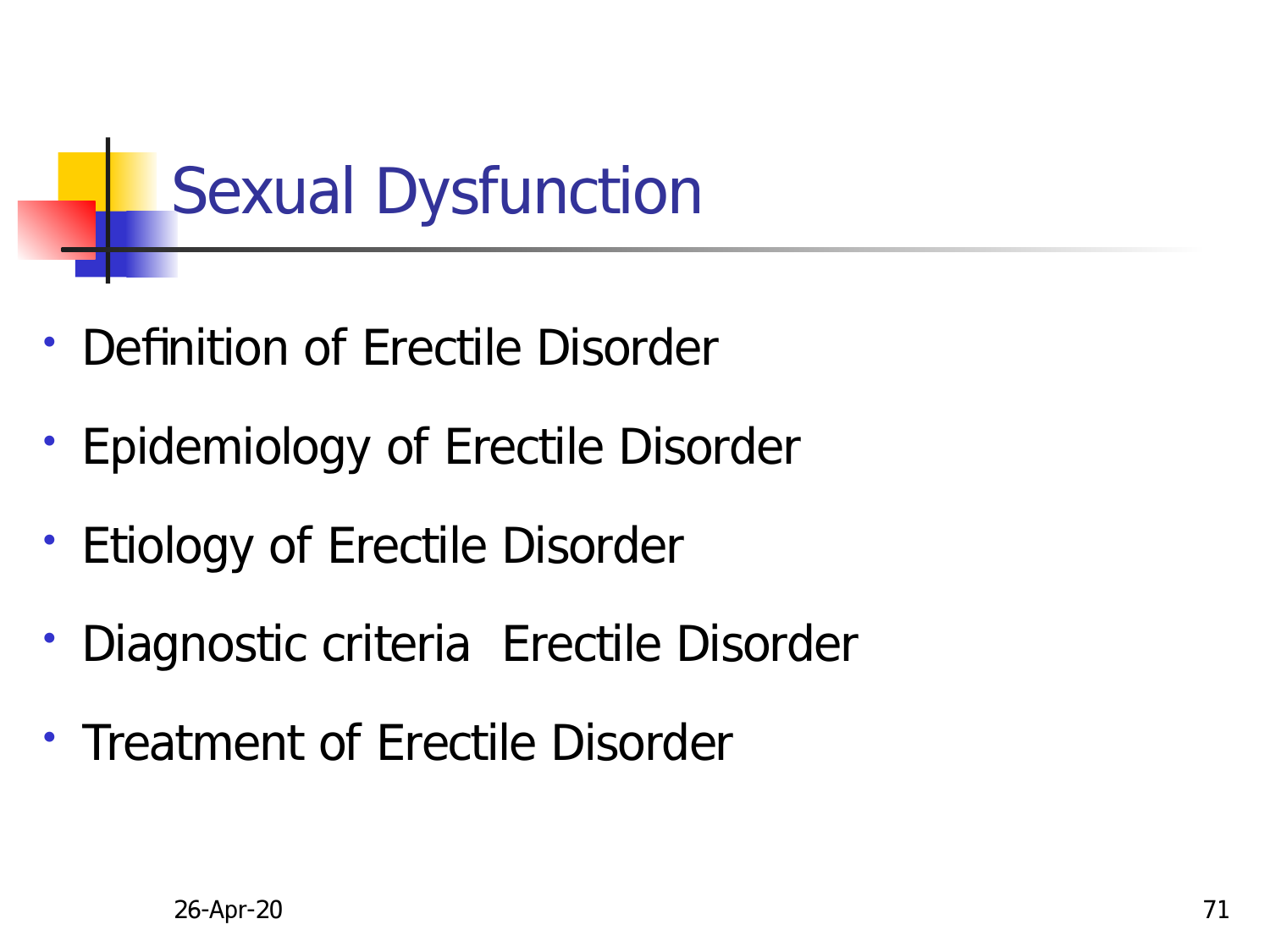

# Sexual Dysfunction
Definition of Erectile Disorder
Epidemiology of Erectile Disorder
Etiology of Erectile Disorder
Diagnostic criteria  Erectile Disorder
Treatment of Erectile Disorder

26-Apr-20
71